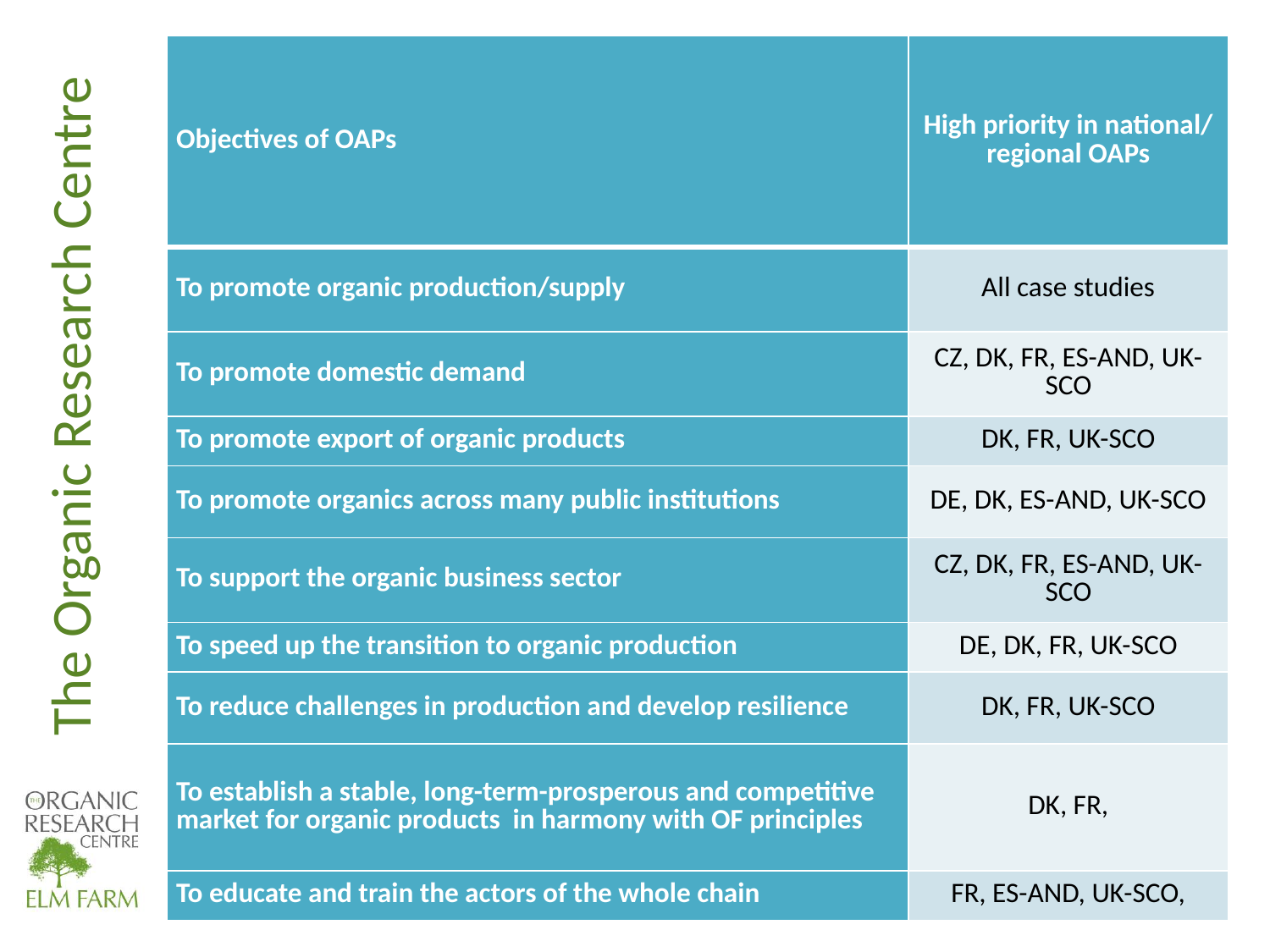

#
| Objectives of OAPs | High priority in national/ regional OAPs |
| --- | --- |
| To promote organic production/supply | All case studies |
| To promote domestic demand | CZ, DK, FR, ES-AND, UK-SCO |
| To promote export of organic products | DK, FR, UK-SCO |
| To promote organics across many public institutions | DE, DK, ES-AND, UK-SCO |
| To support the organic business sector | CZ, DK, FR, ES-AND, UK-SCO |
| To speed up the transition to organic production | DE, DK, FR, UK-SCO |
| To reduce challenges in production and develop resilience | DK, FR, UK-SCO |
| To establish a stable, long-term-prosperous and competitive market for organic products in harmony with OF principles | DK, FR, |
| To educate and train the actors of the whole chain | FR, ES-AND, UK-SCO, |